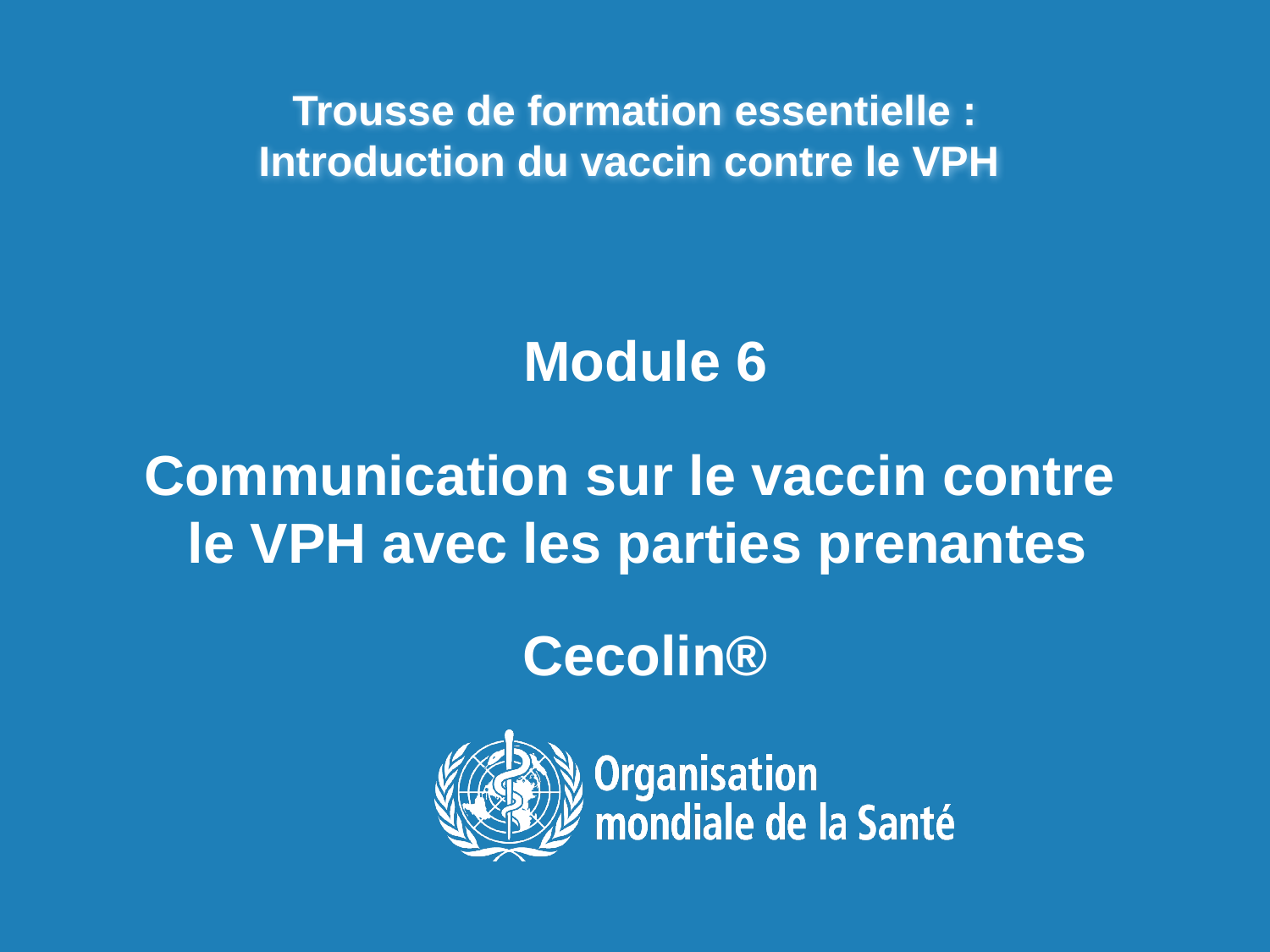

Trousse de formation essentielle :
Introduction du vaccin contre le VPH
Module 6
Communication sur le vaccin contre   le VPH avec les parties prenantes
Cecolin®